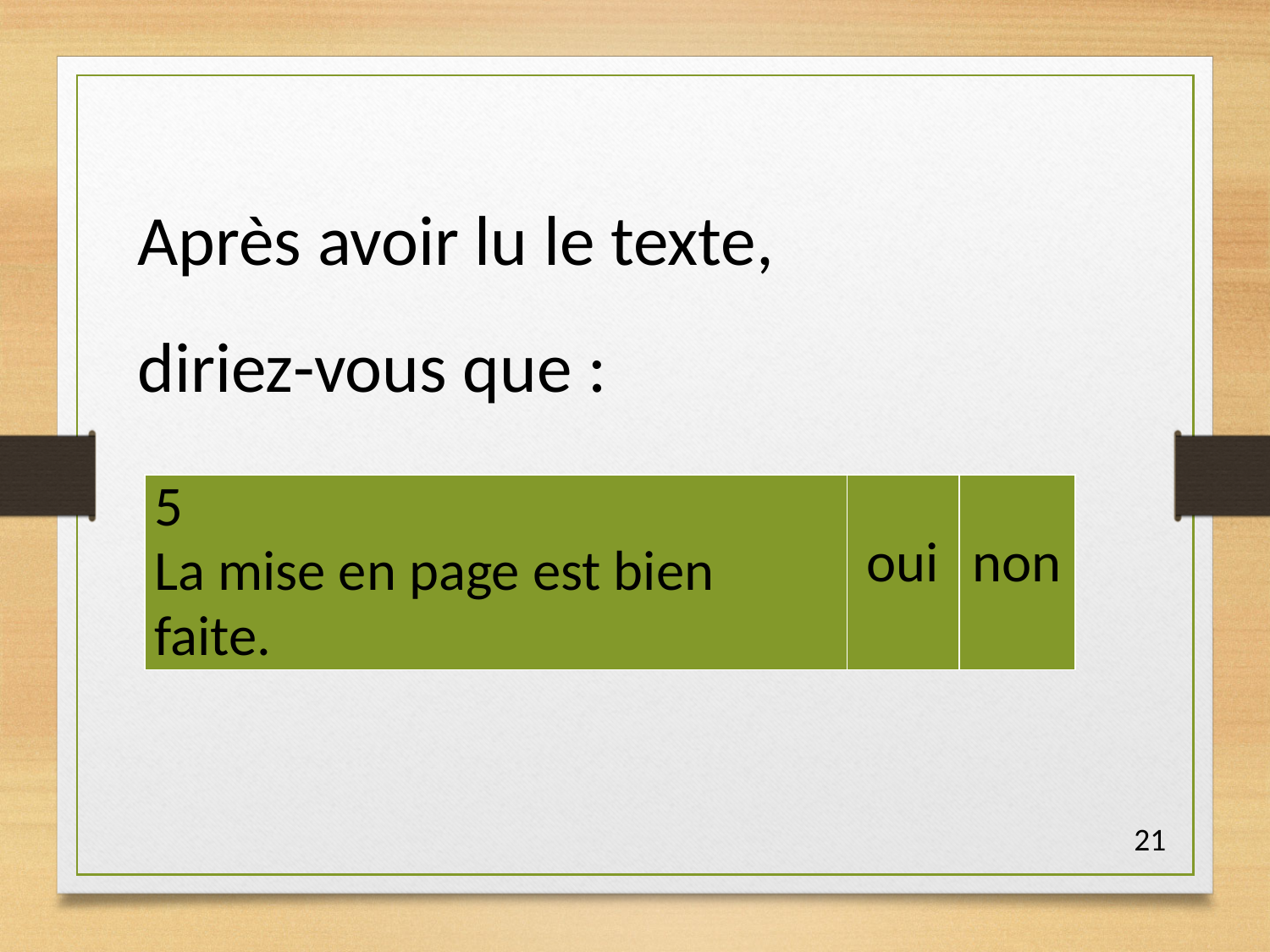

Après avoir lu le texte,
diriez-vous que :
| 5 La mise en page est bien faite. | oui | non |
| --- | --- | --- |
21